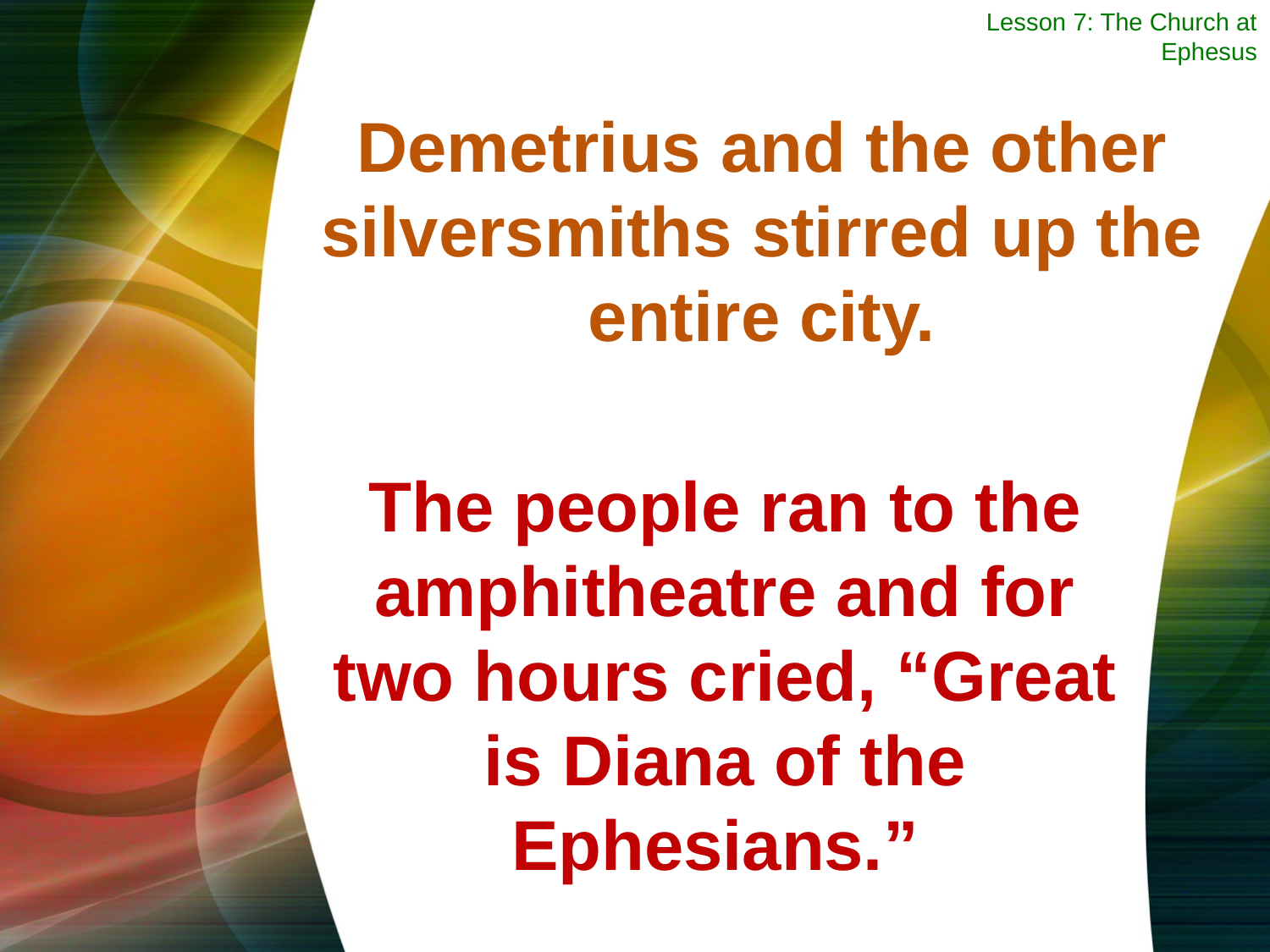

Lesson 7: The Church at Ephesus
Demetrius and the other silversmiths stirred up the entire city.
The people ran to the amphitheatre and for two hours cried, “Great is Diana of the Ephesians.”